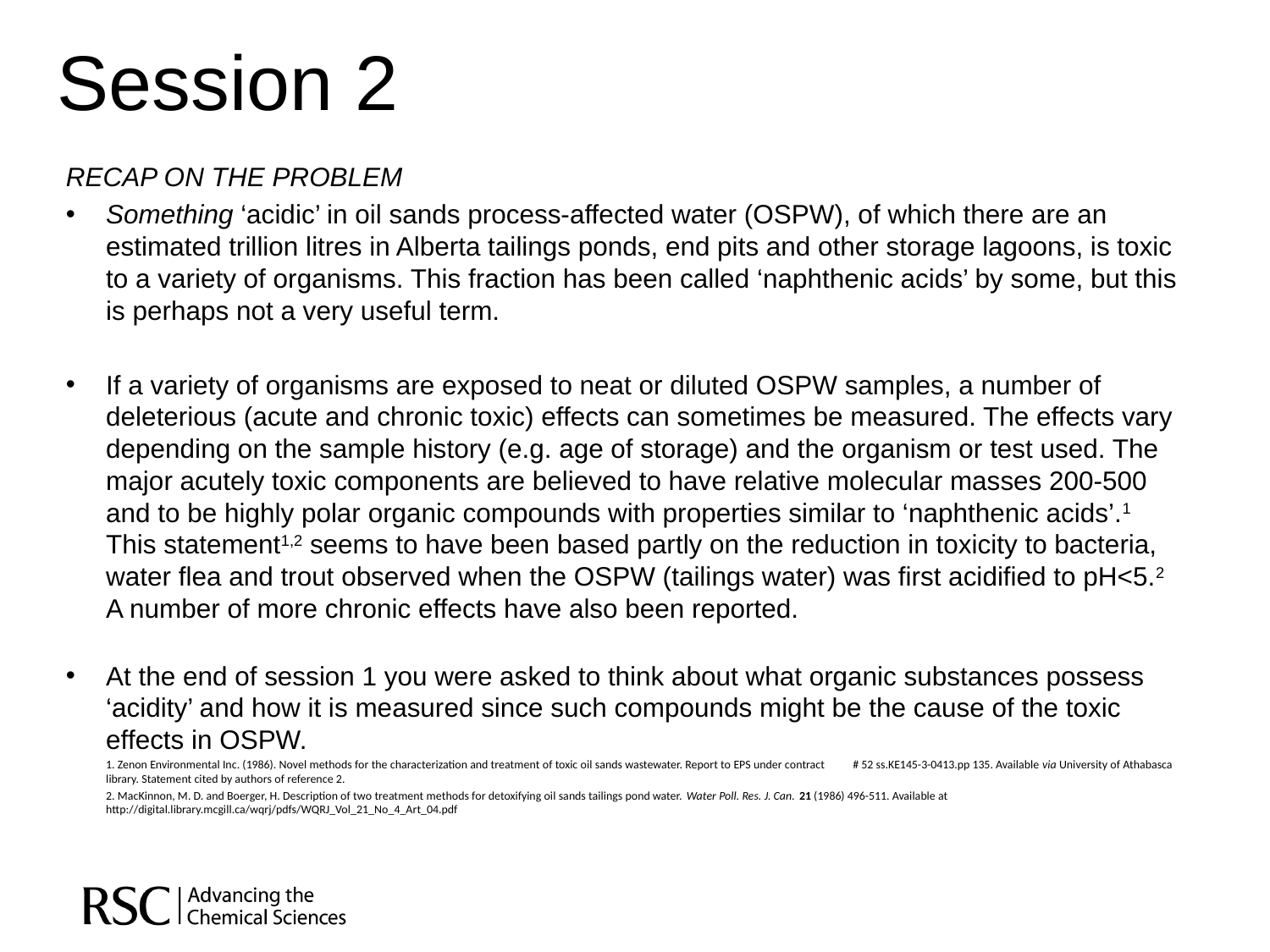

# Session 2

RECAP ON THE PROBLEM
Something ‘acidic’ in oil sands process-affected water (OSPW), of which there are an estimated trillion litres in Alberta tailings ponds, end pits and other storage lagoons, is toxic to a variety of organisms. This fraction has been called ‘naphthenic acids’ by some, but this is perhaps not a very useful term.

If a variety of organisms are exposed to neat or diluted OSPW samples, a number of deleterious (acute and chronic toxic) effects can sometimes be measured. The effects vary depending on the sample history (e.g. age of storage) and the organism or test used. The major acutely toxic components are believed to have relative molecular masses 200-500 and to be highly polar organic compounds with properties similar to ‘naphthenic acids’.1 This statement1,2 seems to have been based partly on the reduction in toxicity to bacteria, water flea and trout observed when the OSPW (tailings water) was first acidified to pH<5.2  A number of more chronic effects have also been reported.

At the end of session 1 you were asked to think about what organic substances possess ‘acidity’ and how it is measured since such compounds might be the cause of the toxic effects in OSPW.
					1. Zenon Environmental Inc. (1986). Novel methods for the characterization and treatment of toxic oil sands wastewater. Report to EPS under contract 				# 52 ss.KE145-3-0413.pp 135. Available via University of Athabasca library. Statement cited by authors of reference 2.
					2. MacKinnon, M. D. and Boerger, H. Description of two treatment methods for detoxifying oil sands tailings pond water. Water Poll. Res. J. Can. 					21 (1986) 496-511. Available at http://digital.library.mcgill.ca/wqrj/pdfs/WQRJ_Vol_21_No_4_Art_04.pdf